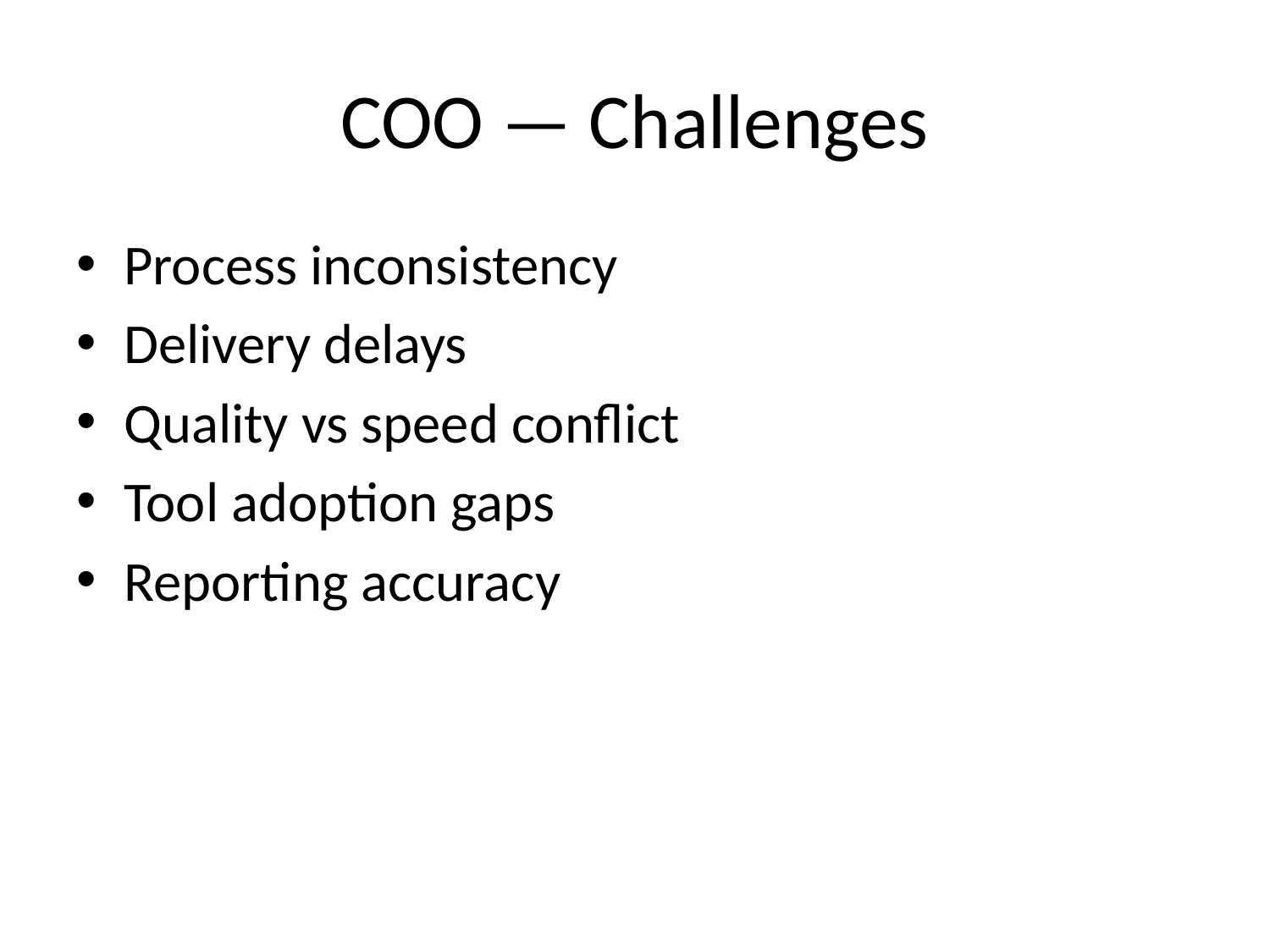

# COO — Challenges
Process inconsistency
Delivery delays
Quality vs speed conflict
Tool adoption gaps
Reporting accuracy